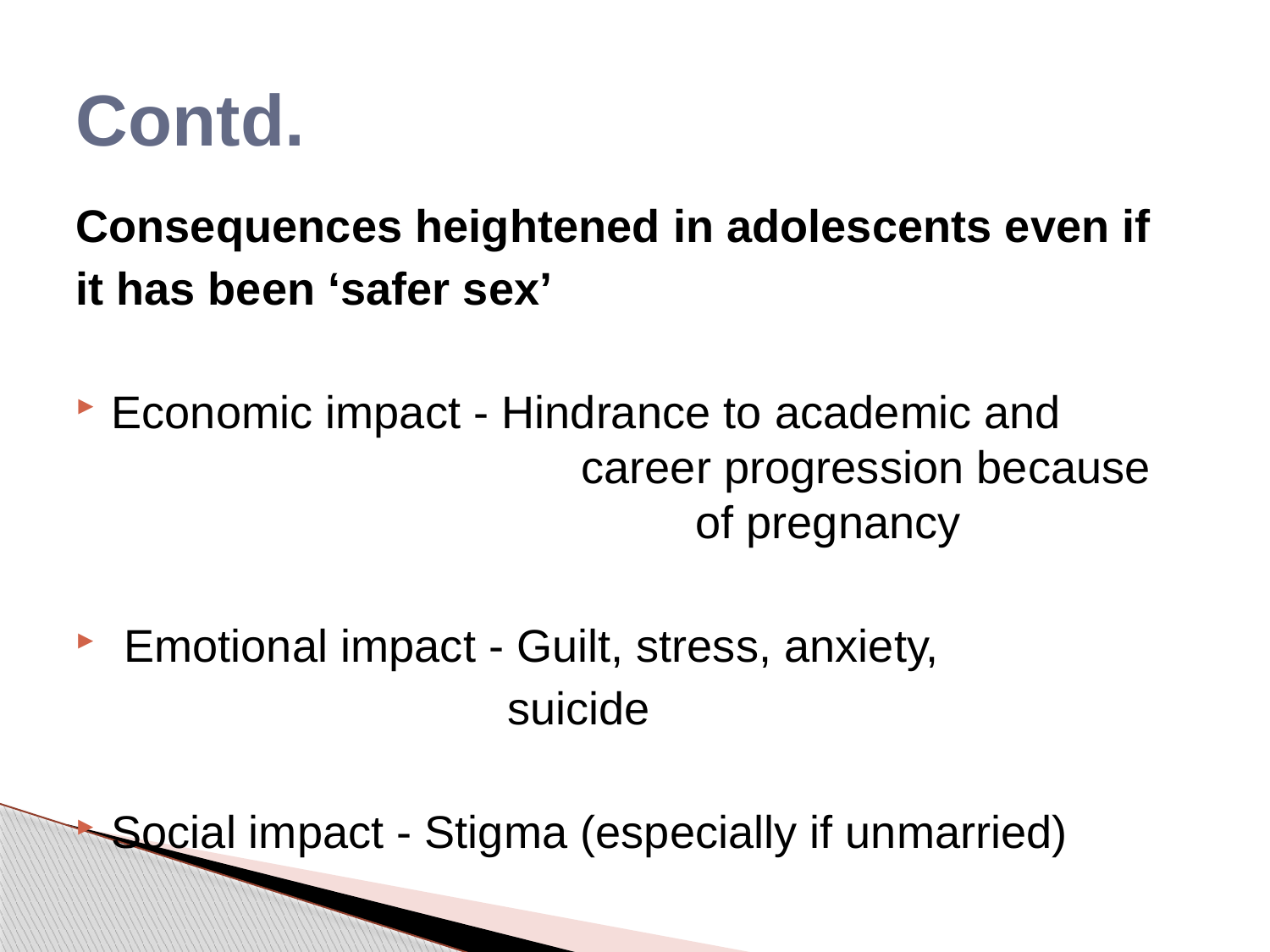

# Contd.
Consequences heightened in adolescents even if
it has been ‘safer sex’

Economic impact - Hindrance to academic and 				       career progression because 			                of pregnancy

 Emotional impact - Guilt, stress, anxiety,
                                  suicide

Social impact - Stigma (especially if unmarried)